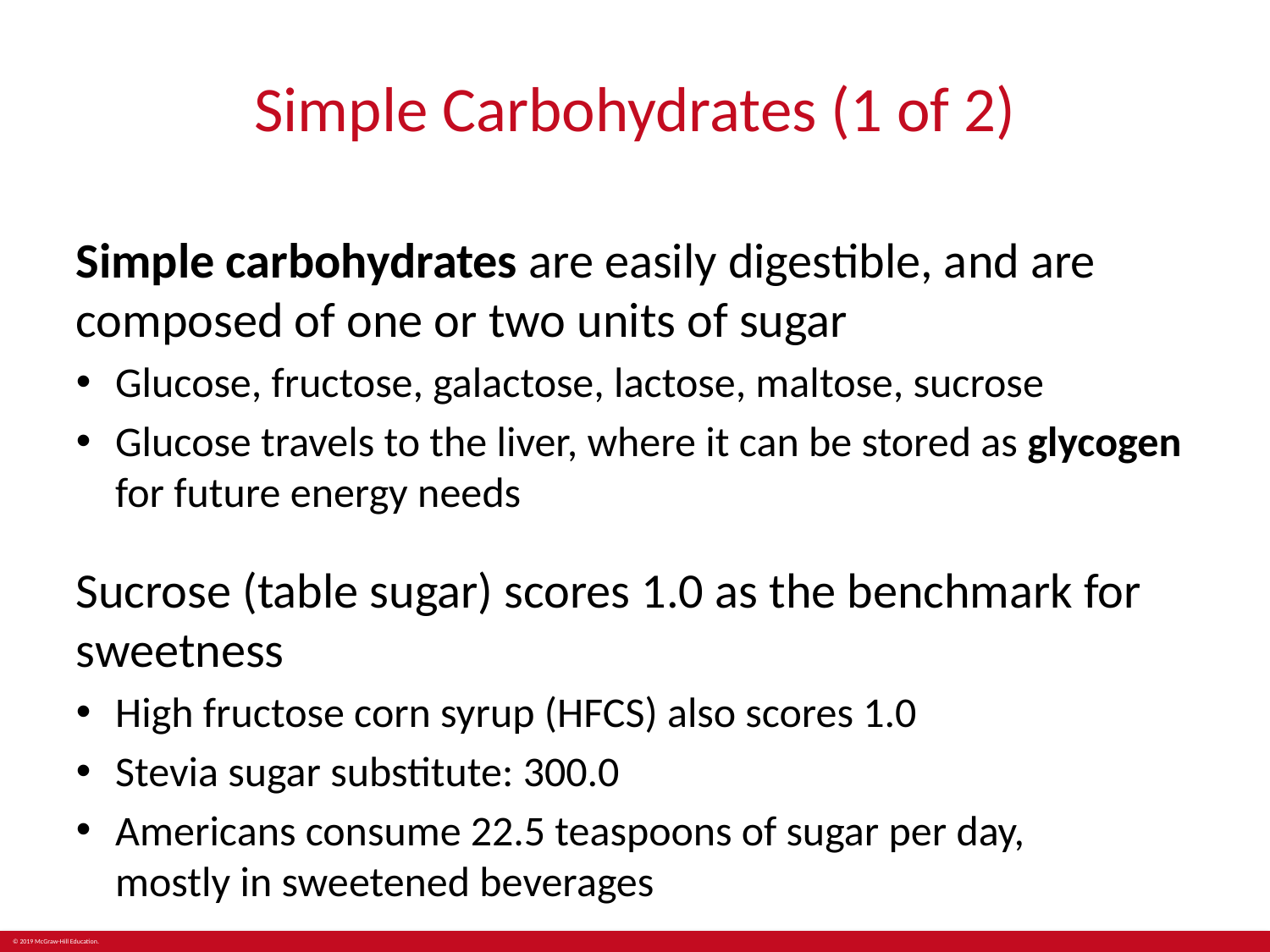

# Simple Carbohydrates (1 of 2)
Simple carbohydrates are easily digestible, and are composed of one or two units of sugar
Glucose, fructose, galactose, lactose, maltose, sucrose
Glucose travels to the liver, where it can be stored as glycogen for future energy needs
Sucrose (table sugar) scores 1.0 as the benchmark for sweetness
High fructose corn syrup (HFCS) also scores 1.0
Stevia sugar substitute: 300.0
Americans consume 22.5 teaspoons of sugar per day,
mostly in sweetened beverages